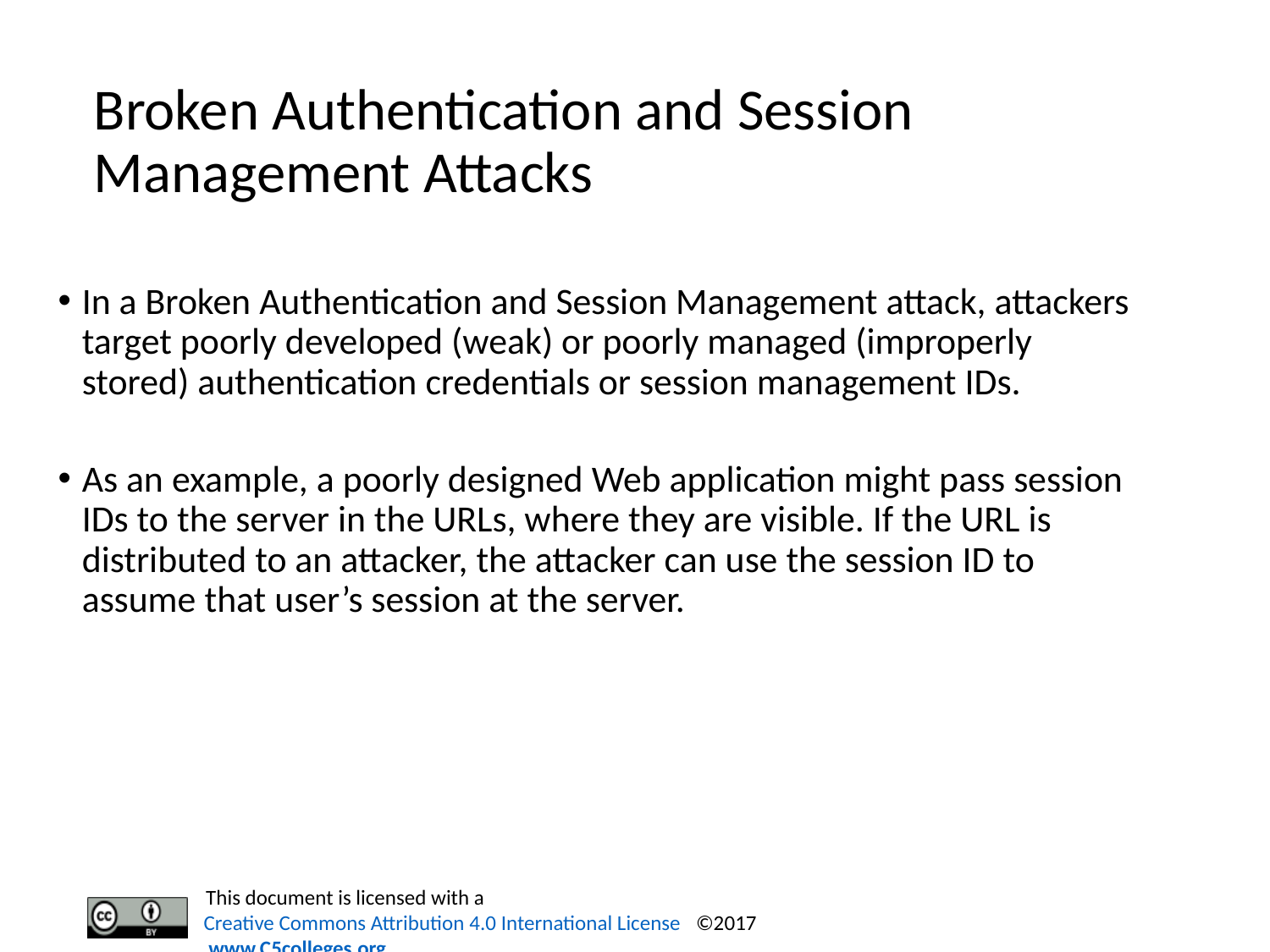

# Broken Authentication and Session Management Attacks
In a Broken Authentication and Session Management attack, attackers target poorly developed (weak) or poorly managed (improperly stored) authentication credentials or session management IDs.
As an example, a poorly designed Web application might pass session IDs to the server in the URLs, where they are visible. If the URL is distributed to an attacker, the attacker can use the session ID to assume that user’s session at the server.